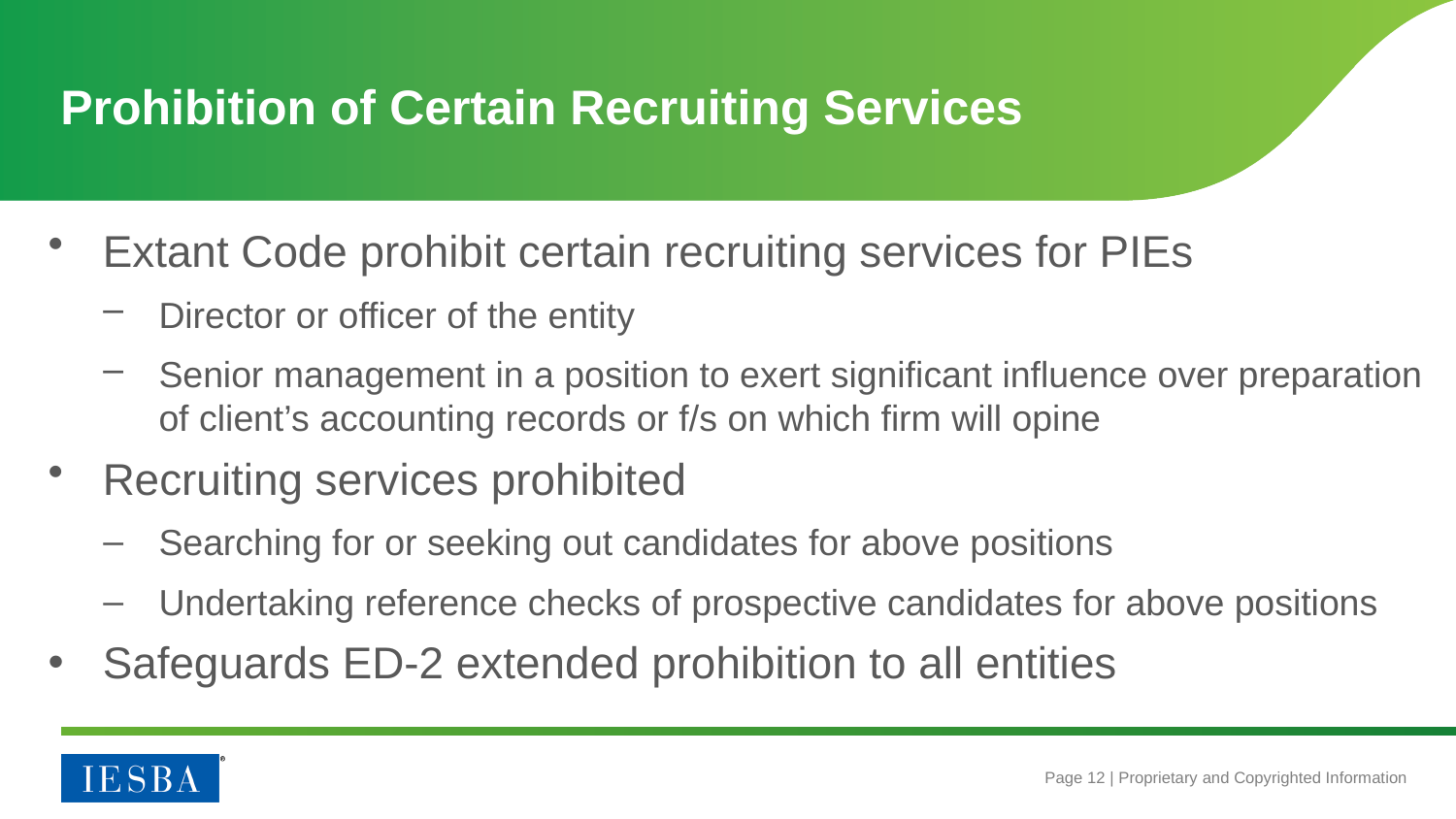

# Prohibition of Certain Recruiting Services
Extant Code prohibit certain recruiting services for PIEs
Director or officer of the entity
Senior management in a position to exert significant influence over preparation of client’s accounting records or f/s on which firm will opine
Recruiting services prohibited
Searching for or seeking out candidates for above positions
Undertaking reference checks of prospective candidates for above positions
Safeguards ED-2 extended prohibition to all entities